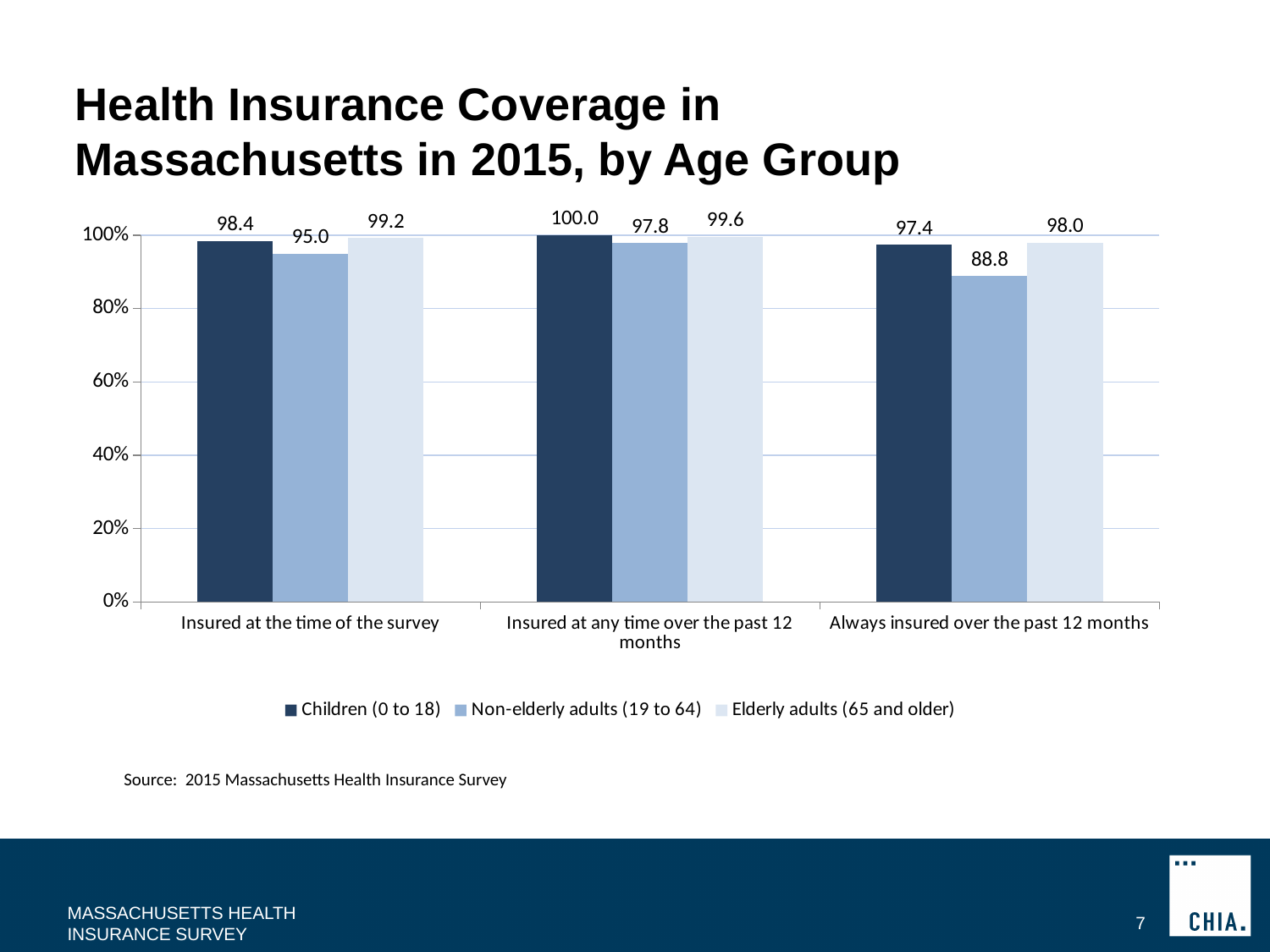

# Health Insurance Coverage in Massachusetts in 2015, by Age Group

### Chart

| Category | Children (0 to 18) | Non-elderly adults (19 to 64) | Elderly adults (65 and older) |
|---|---|---|---|
| Insured at the time of the survey | 98.4 | 95.0 | 99.2 |
| Insured at any time over the past 12 months | 100.0 | 97.8 | 99.6 |
| Always insured over the past 12 months | 97.4 | 88.8 | 98.0 |
Source:  2015 Massachusetts Health Insurance Survey
MASSACHUSETTS HEALTH INSURANCE SURVEY
7